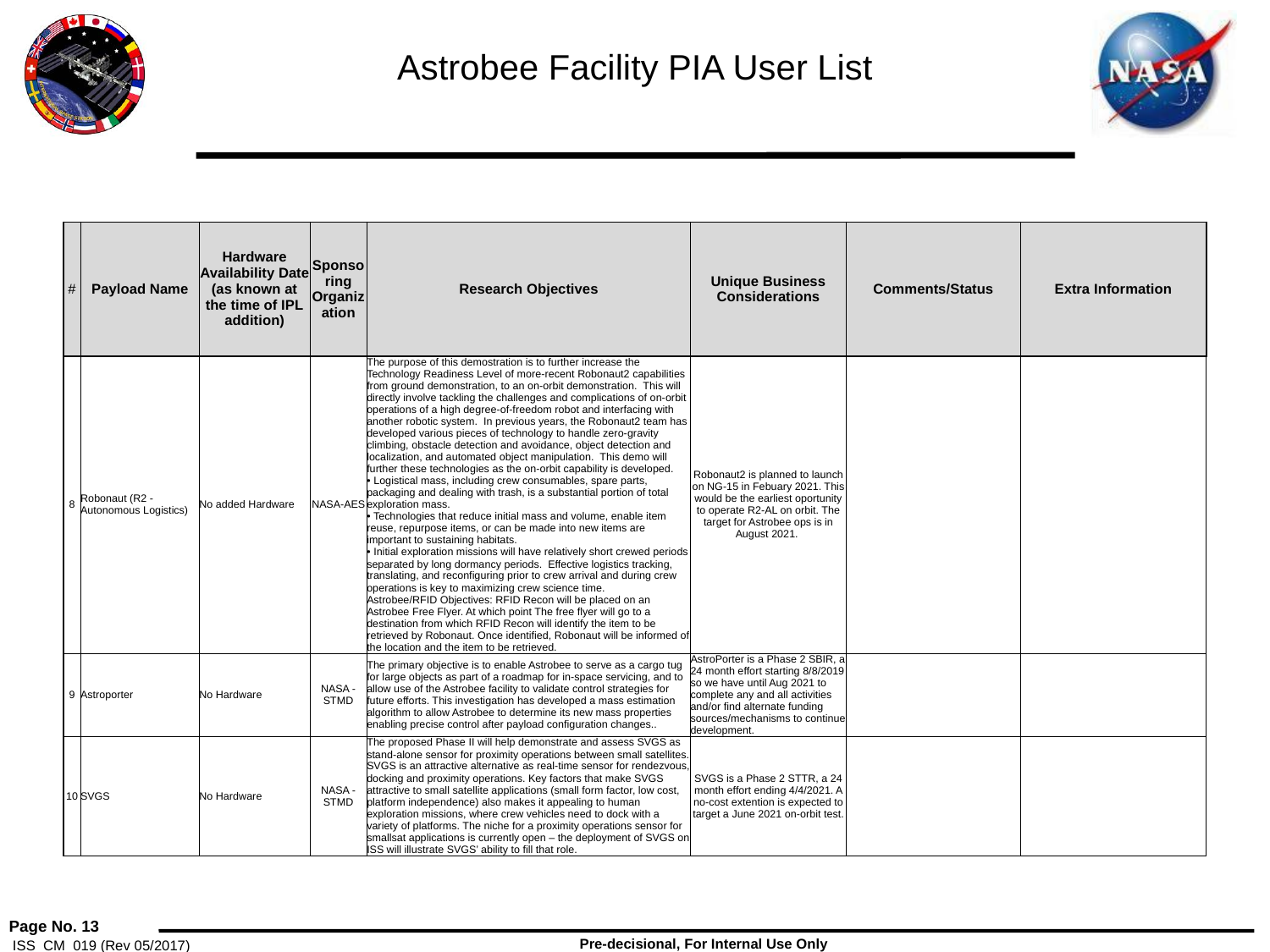

# Astrobee Facility PIA User List
| # | Payload Name | Hardware Availability Date (as known at the time of IPL addition) | Sponsoring Organization | Research Objectives | Unique Business Considerations | Comments/Status | Extra Information |
| --- | --- | --- | --- | --- | --- | --- | --- |
| 8 | Robonaut (R2 - Autonomous Logistics) | No added Hardware | NASA-AES | The purpose of this demostration is to further increase the Technology Readiness Level of more-recent Robonaut2 capabilities from ground demonstration, to an on-orbit demonstration. This will directly involve tackling the challenges and complications of on-orbit operations of a high degree-of-freedom robot and interfacing with another robotic system. In previous years, the Robonaut2 team has developed various pieces of technology to handle zero-gravity climbing, obstacle detection and avoidance, object detection and localization, and automated object manipulation. This demo will further these technologies as the on-orbit capability is developed. • Logistical mass, including crew consumables, spare parts, packaging and dealing with trash, is a substantial portion of total exploration mass. • Technologies that reduce initial mass and volume, enable item reuse, repurpose items, or can be made into new items are important to sustaining habitats. • Initial exploration missions will have relatively short crewed periods separated by long dormancy periods. Effective logistics tracking, translating, and reconfiguring prior to crew arrival and during crew operations is key to maximizing crew science time. Astrobee/RFID Objectives: RFID Recon will be placed on an Astrobee Free Flyer. At which point The free flyer will go to a destination from which RFID Recon will identify the item to be retrieved by Robonaut. Once identified, Robonaut will be informed of the location and the item to be retrieved. | Robonaut2 is planned to launch on NG-15 in Febuary 2021. This would be the earliest oportunity to operate R2-AL on orbit. The target for Astrobee ops is in August 2021. |  |  |
| 9 | Astroporter | No Hardware | NASA - STMD | The primary objective is to enable Astrobee to serve as a cargo tug for large objects as part of a roadmap for in-space servicing, and to allow use of the Astrobee facility to validate control strategies for future efforts. This investigation has developed a mass estimation algorithm to allow Astrobee to determine its new mass properties enabling precise control after payload configuration changes.. | AstroPorter is a Phase 2 SBIR, a 24 month effort starting 8/8/2019 so we have until Aug 2021 to complete any and all activities and/or find alternate funding sources/mechanisms to continue development. |  |  |
| 10 | SVGS | No Hardware | NASA - STMD | The proposed Phase II will help demonstrate and assess SVGS as stand-alone sensor for proximity operations between small satellites. SVGS is an attractive alternative as real-time sensor for rendezvous, docking and proximity operations. Key factors that make SVGS attractive to small satellite applications (small form factor, low cost, platform independence) also makes it appealing to human exploration missions, where crew vehicles need to dock with a variety of platforms. The niche for a proximity operations sensor for smallsat applications is currently open – the deployment of SVGS on ISS will illustrate SVGS’ ability to fill that role. | SVGS is a Phase 2 STTR, a 24 month effort ending 4/4/2021. A no-cost extention is expected to target a June 2021 on-orbit test. |  |  |